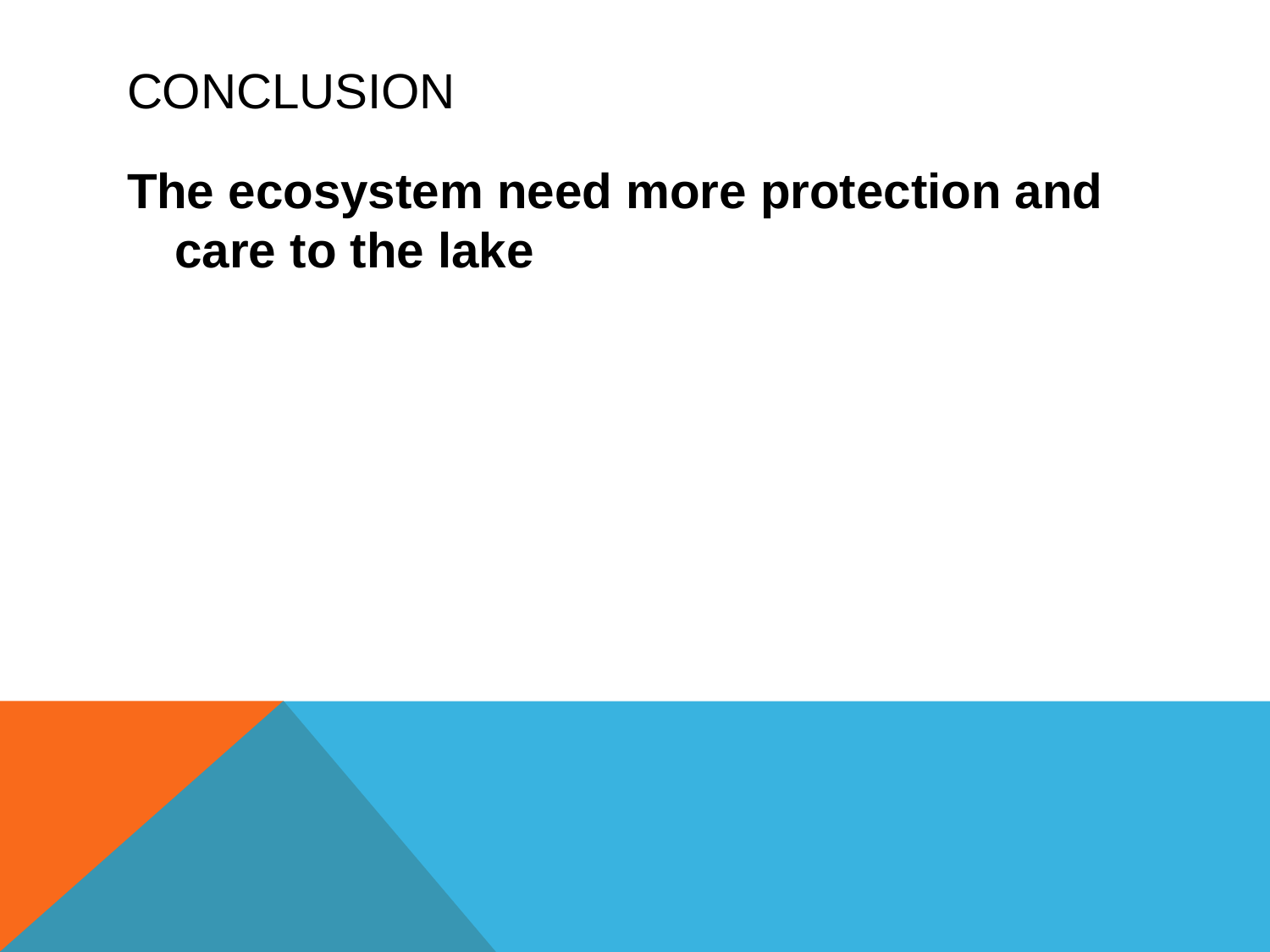

# conclusion
The ecosystem need more protection and care to the lake